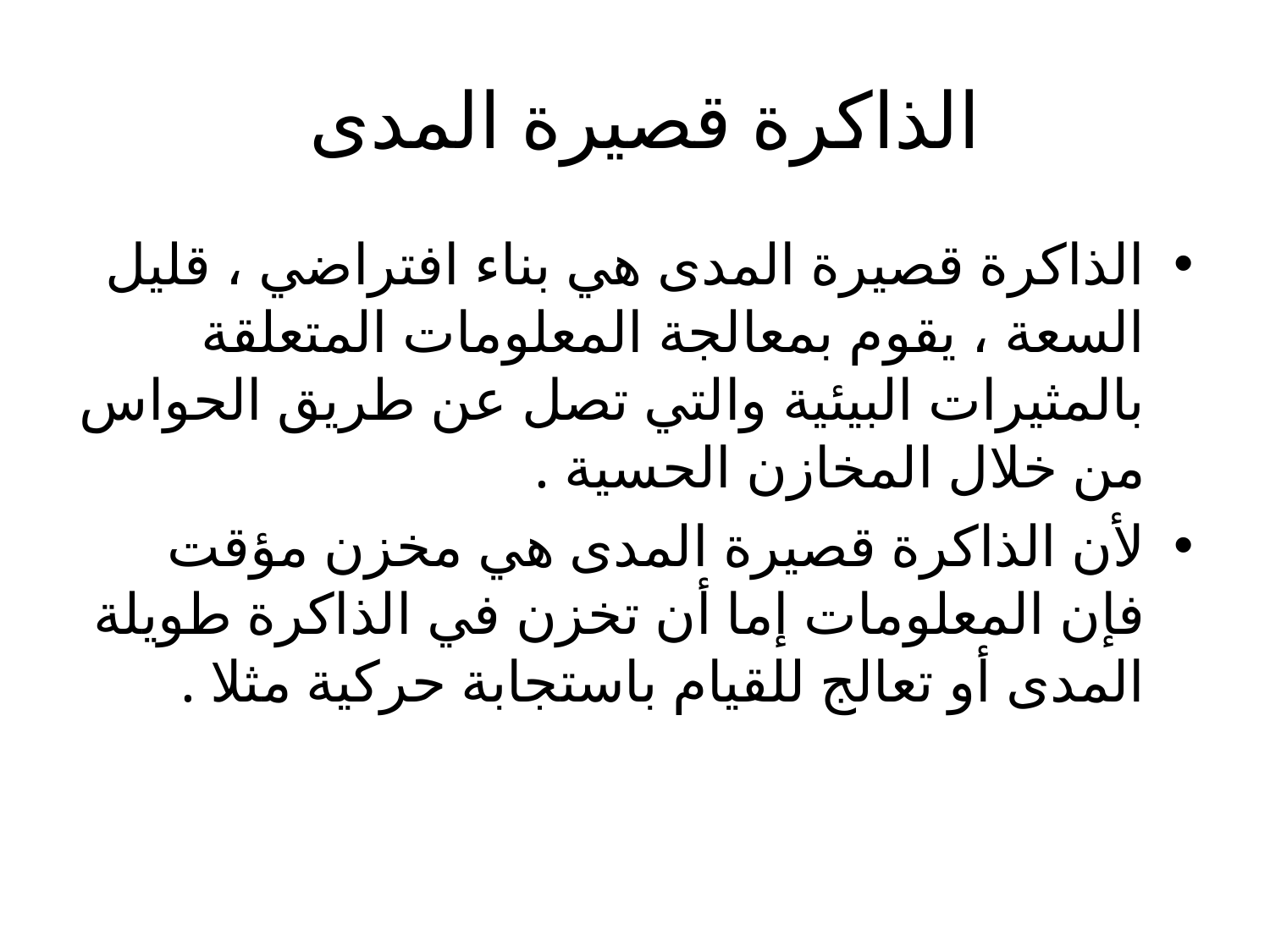

# الذاكرة قصيرة المدى
الذاكرة قصيرة المدى هي بناء افتراضي ، قليل السعة ، يقوم بمعالجة المعلومات المتعلقة بالمثيرات البيئية والتي تصل عن طريق الحواس من خلال المخازن الحسية .
لأن الذاكرة قصيرة المدى هي مخزن مؤقت فإن المعلومات إما أن تخزن في الذاكرة طويلة المدى أو تعالج للقيام باستجابة حركية مثلا .